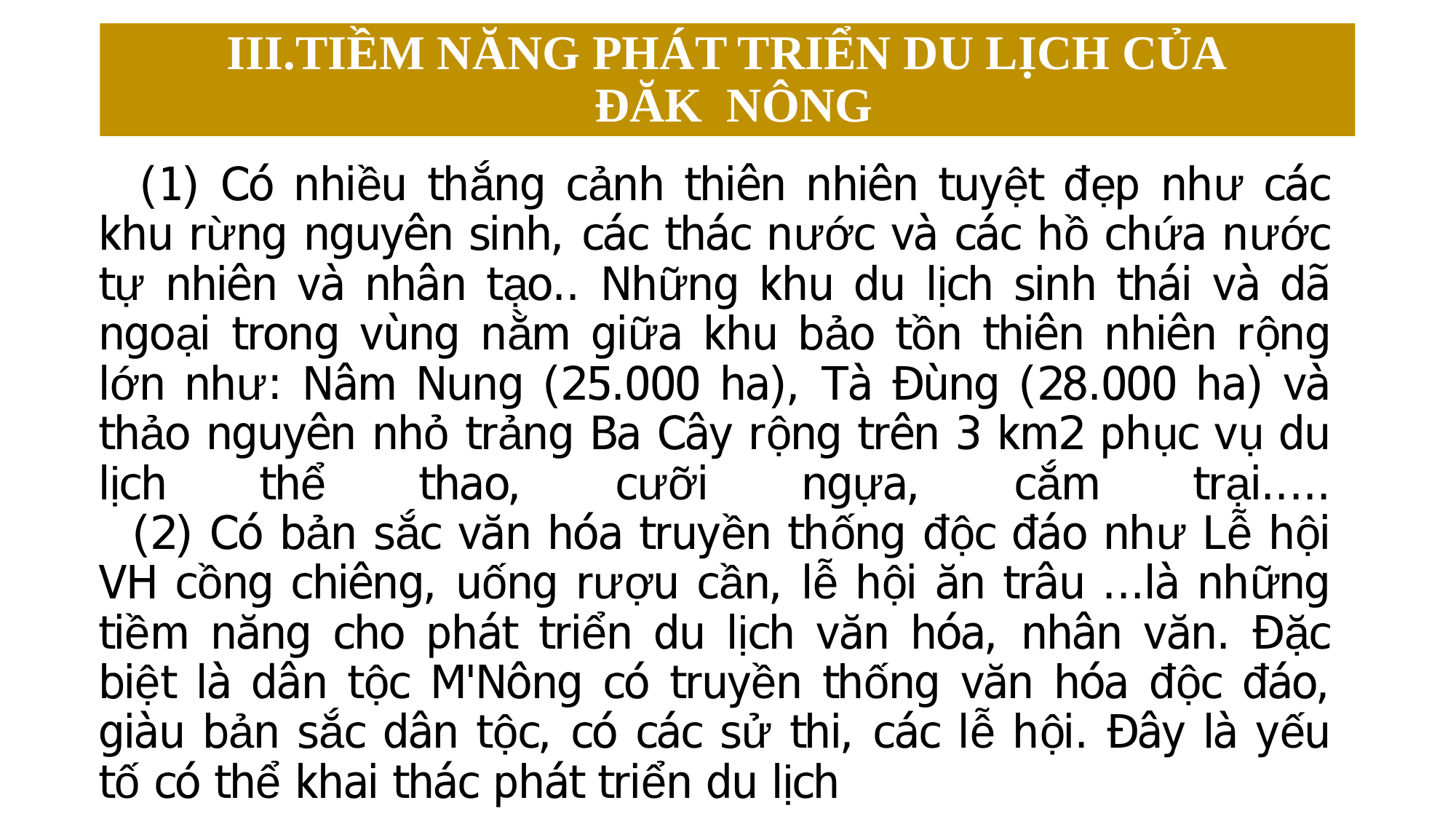

# III.TIỀM NĂNG PHÁT TRIỂN DU LỊCH CỦA ĐĂK  NÔNG
  (1) Có nhiều thắng cảnh thiên nhiên tuyệt đẹp như các khu rừng nguyên sinh, các thác nước và các hồ chứa nước tự nhiên và nhân tạo.. Những khu du lịch sinh thái và dã ngoại trong vùng nằm giữa khu bảo tồn thiên nhiên rộng lớn như: Nâm Nung (25.000 ha), Tà Đùng (28.000 ha) và thảo nguyên nhỏ trảng Ba Cây rộng trên 3 km2 phục vụ du lịch thể thao, cưỡi ngựa, cắm trại.....
  (2) Có bản sắc văn hóa truyền thống độc đáo như Lễ hội VH cồng chiêng, uống rượu cần, lễ hội ăn trâu ...là những tiềm năng cho phát triển du lịch văn hóa, nhân văn. Đặc biệt là dân tộc M'Nông có truyền thống văn hóa độc đáo, giàu bản sắc dân tộc, có các sử thi, các lễ hội. Đây là yếu tố có thể khai thác phát triển du lịch